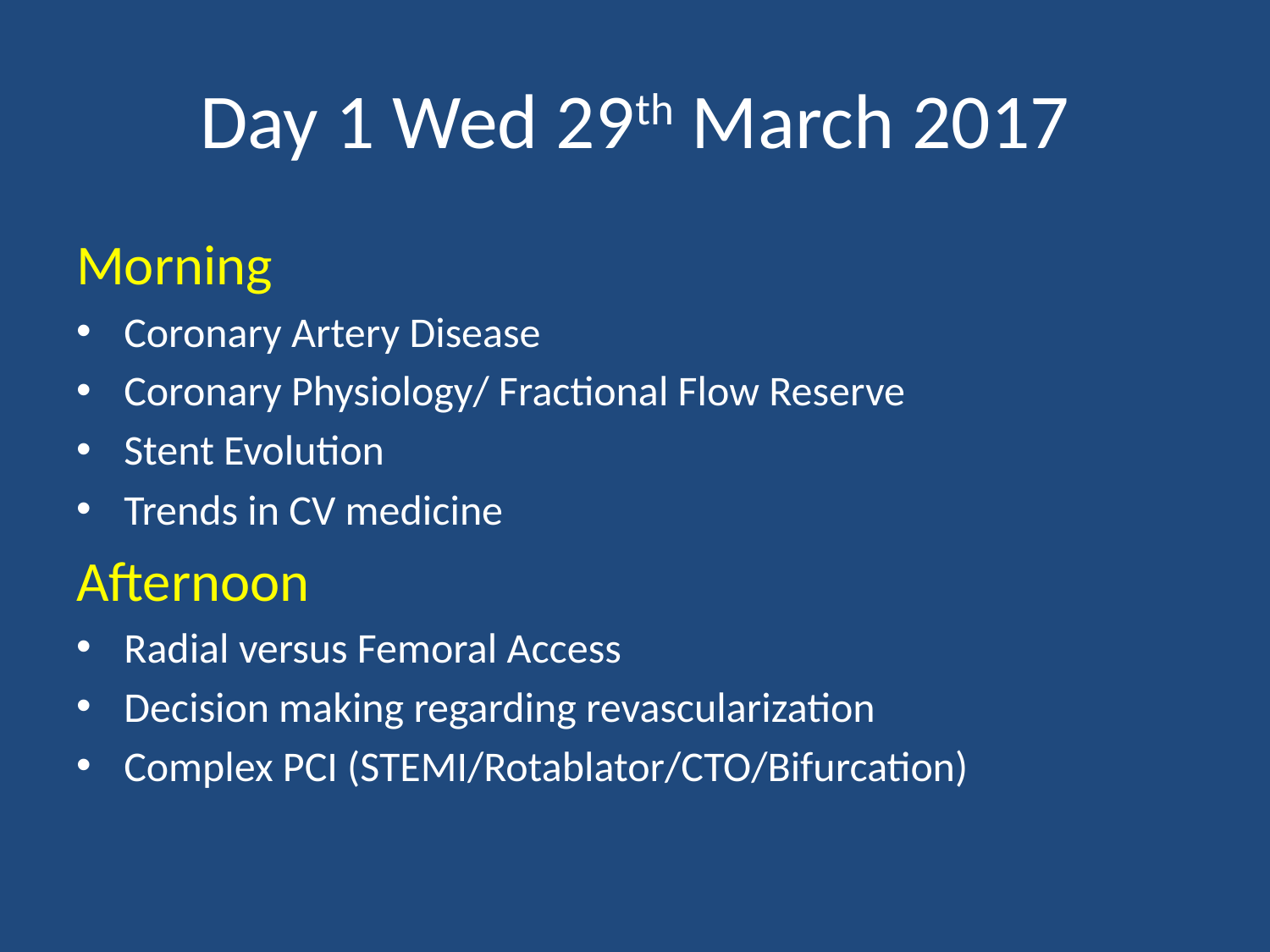

# Day 1 Wed 29th March 2017
Morning
Coronary Artery Disease
Coronary Physiology/ Fractional Flow Reserve
Stent Evolution
Trends in CV medicine
Afternoon
Radial versus Femoral Access
Decision making regarding revascularization
Complex PCI (STEMI/Rotablator/CTO/Bifurcation)